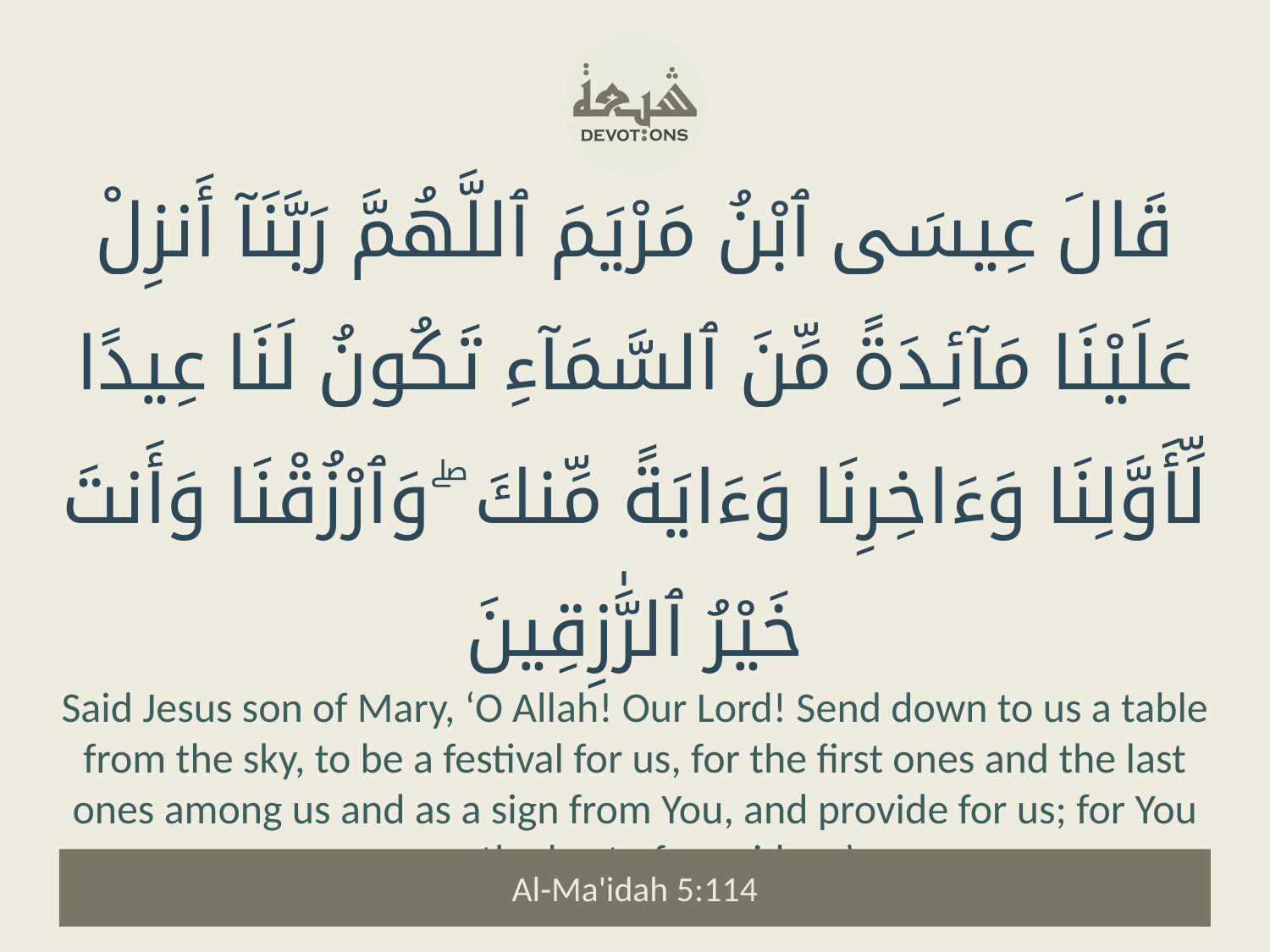

قَالَ عِيسَى ٱبْنُ مَرْيَمَ ٱللَّهُمَّ رَبَّنَآ أَنزِلْ عَلَيْنَا مَآئِدَةً مِّنَ ٱلسَّمَآءِ تَكُونُ لَنَا عِيدًا لِّأَوَّلِنَا وَءَاخِرِنَا وَءَايَةً مِّنكَ ۖ وَٱرْزُقْنَا وَأَنتَ خَيْرُ ٱلرَّٰزِقِينَ
Said Jesus son of Mary, ‘O Allah! Our Lord! Send down to us a table from the sky, to be a festival for us, for the first ones and the last ones among us and as a sign from You, and provide for us; for You are the best of providers.’
Al-Ma'idah 5:114